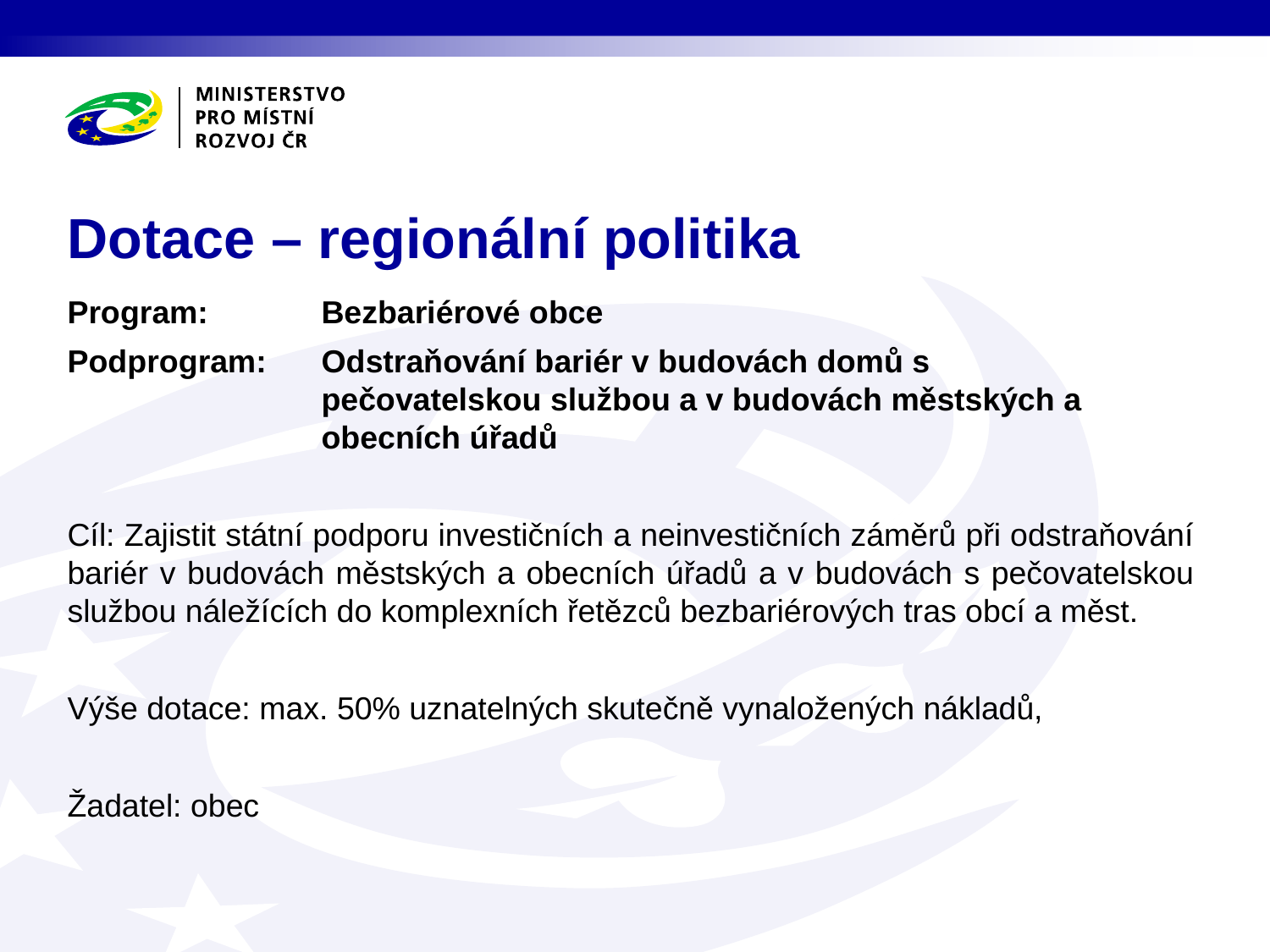

# Dotace – regionální politika
Program: 	Bezbariérové obce
Podprogram: 	Odstraňování bariér v budovách domů s 				pečovatelskou službou a v budovách městských a 		obecních úřadů

Cíl: Zajistit státní podporu investičních a neinvestičních záměrů při odstraňování bariér v budovách městských a obecních úřadů a v budovách s pečovatelskou službou náležících do komplexních řetězců bezbariérových tras obcí a měst.

Výše dotace: max. 50% uznatelných skutečně vynaložených nákladů,

Žadatel: obec